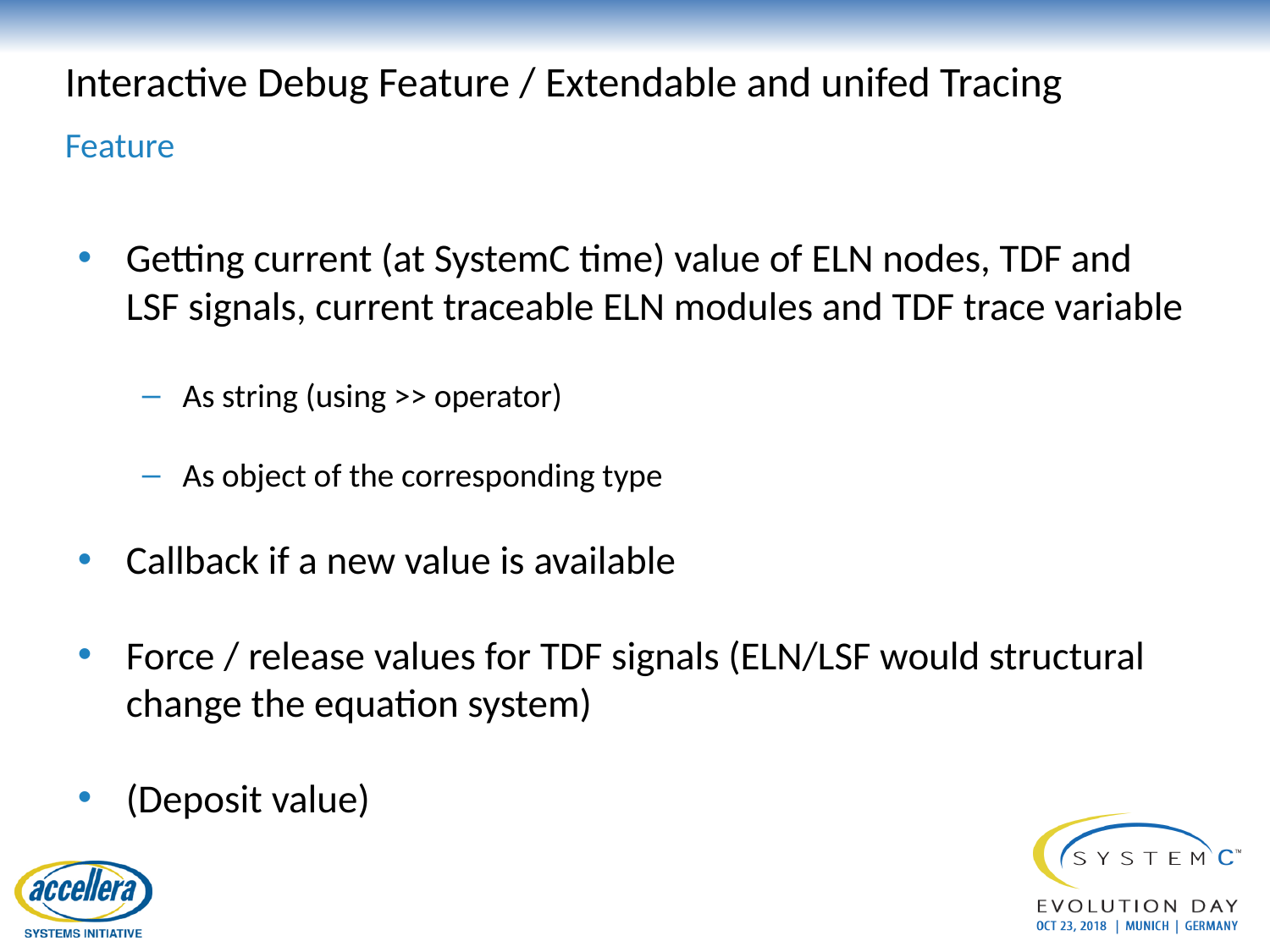

# Interactive Debug Feature / Extendable and unifed Tracing
Feature
Getting current (at SystemC time) value of ELN nodes, TDF and LSF signals, current traceable ELN modules and TDF trace variable
As string (using >> operator)
As object of the corresponding type
Callback if a new value is available
Force / release values for TDF signals (ELN/LSF would structural change the equation system)
(Deposit value)